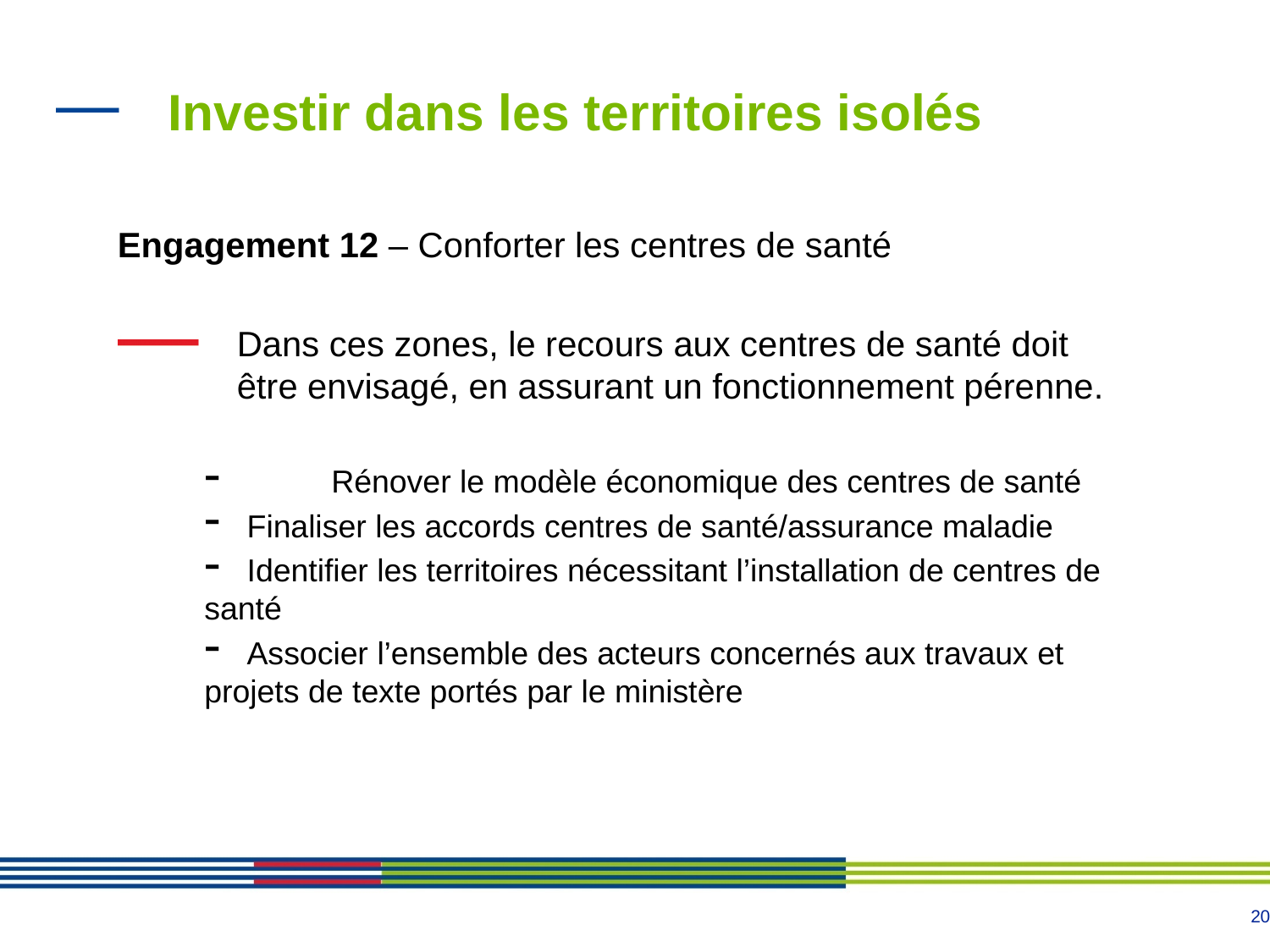

# Investir dans les territoires isolés
Engagement 12 – Conforter les centres de santé

Dans ces zones, le recours aux centres de santé doit être envisagé, en assurant un fonctionnement pérenne.

	Rénover le modèle économique des centres de santé
   Finaliser les accords centres de santé/assurance maladie
   Identifier les territoires nécessitant l’installation de centres de santé
   Associer l’ensemble des acteurs concernés aux travaux et projets de texte portés par le ministère